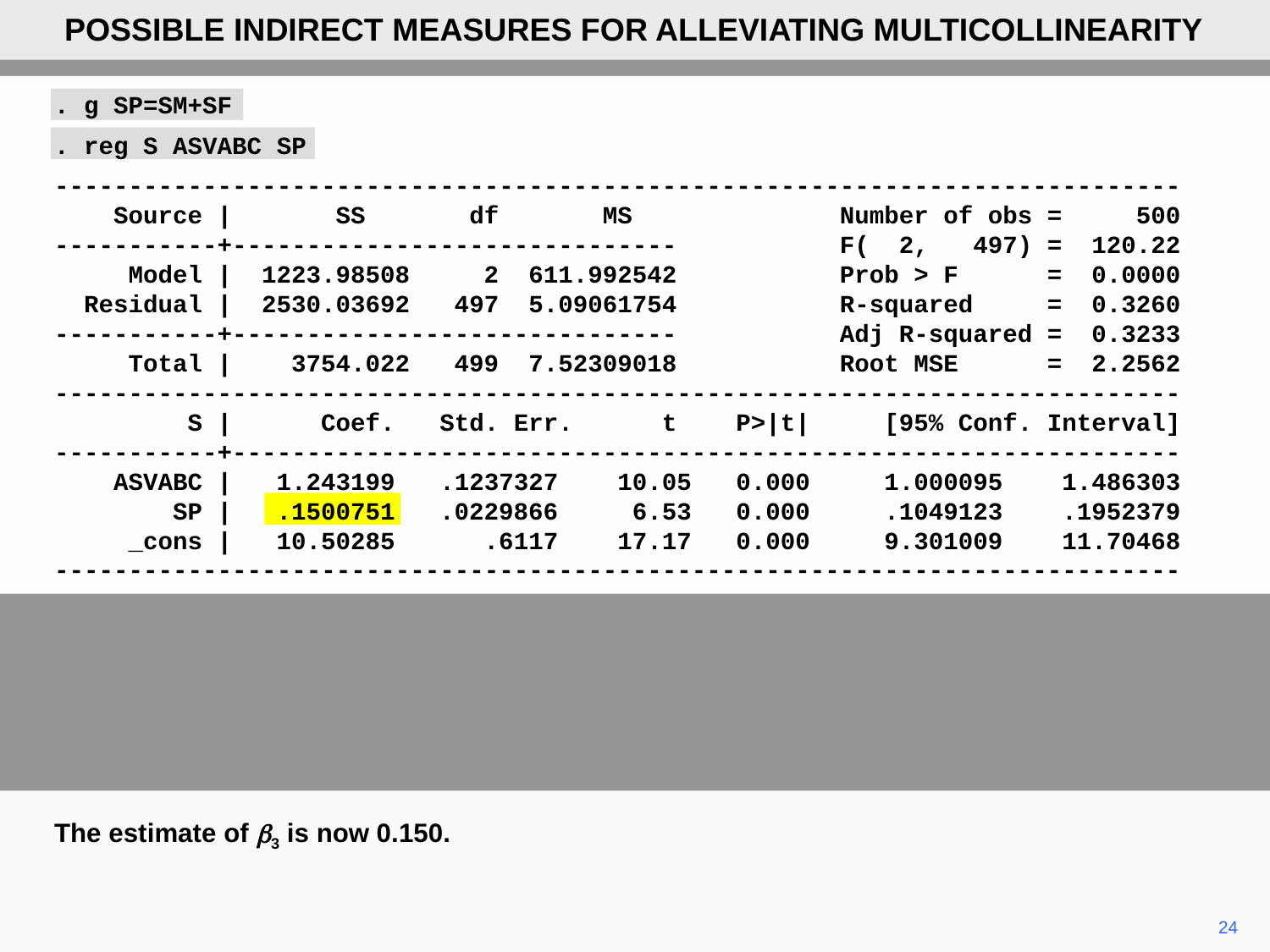

POSSIBLE INDIRECT MEASURES FOR ALLEVIATING MULTICOLLINEARITY

. g SP=SM+SF
. reg S ASVABC SP
----------------------------------------------------------------------------
    Source |       SS       df       MS              Number of obs =     500
-----------+------------------------------           F(  2,   497) =  120.22
     Model |  1223.98508     2  611.992542           Prob > F      =  0.0000
  Residual |  2530.03692   497  5.09061754           R-squared     =  0.3260
-----------+------------------------------           Adj R-squared =  0.3233
     Total |    3754.022   499  7.52309018           Root MSE      =  2.2562
----------------------------------------------------------------------------
         S |      Coef.   Std. Err.      t    P>|t|     [95% Conf. Interval]
-----------+----------------------------------------------------------------
    ASVABC |   1.243199   .1237327    10.05   0.000     1.000095    1.486303
        SP |   .1500751   .0229866     6.53   0.000     .1049123    .1952379
     _cons |   10.50285      .6117    17.17   0.000     9.301009    11.70468
----------------------------------------------------------------------------

The estimate of β3 is now 0.150.
24